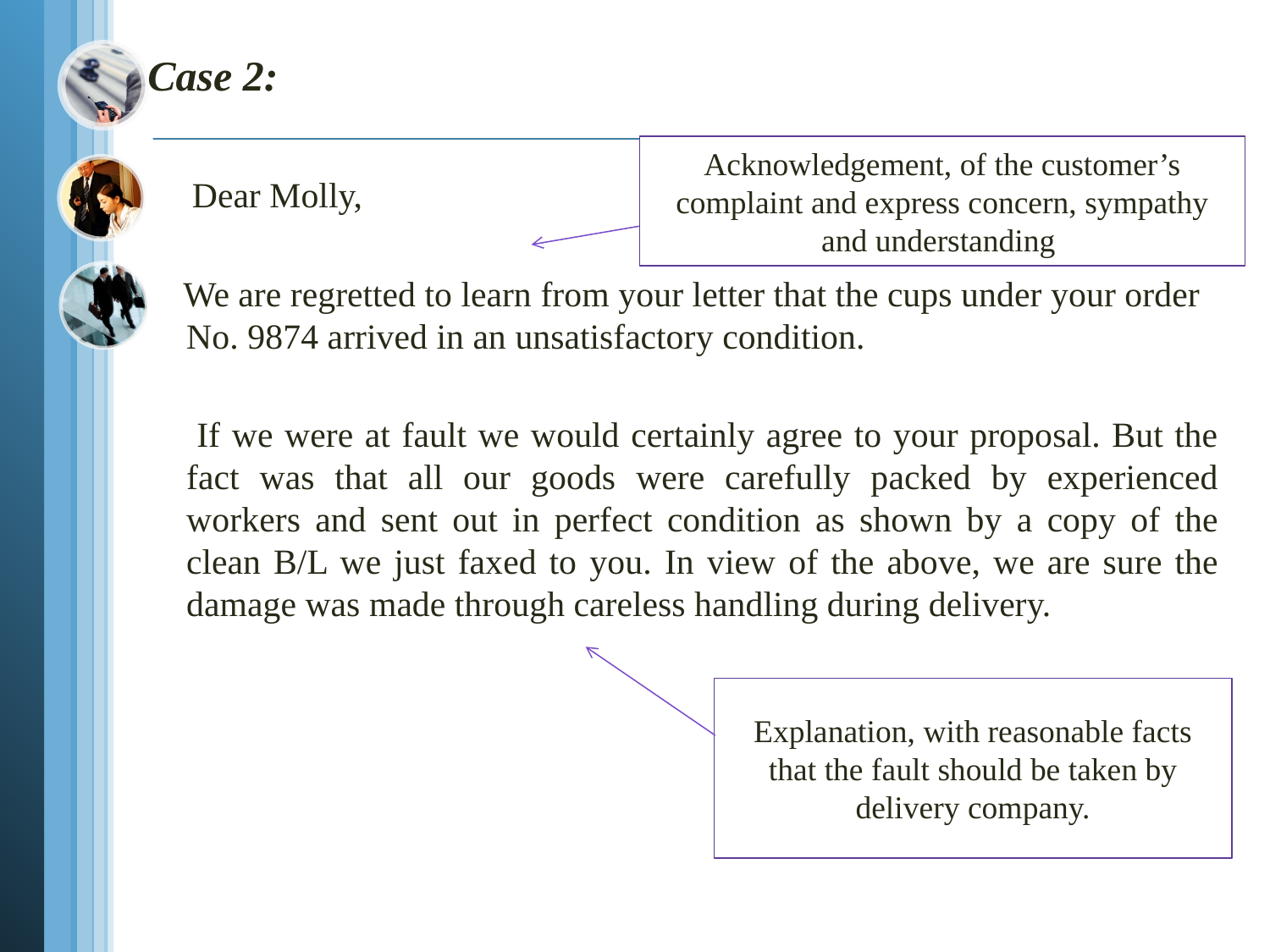

# Case 2:
Acknowledgement, of the customer’s complaint and express concern, sympathy and understanding
      Dear Molly,

     We are regretted to learn from your letter that the cups under your order No. 9874 arrived in an unsatisfactory condition.

     If we were at fault we would certainly agree to your proposal. But the fact was that all our goods were carefully packed by experienced workers and sent out in perfect condition as shown by a copy of the clean B/L we just faxed to you. In view of the above, we are sure the damage was made through careless handling during delivery.
Explanation, with reasonable facts that the fault should be taken by delivery company.